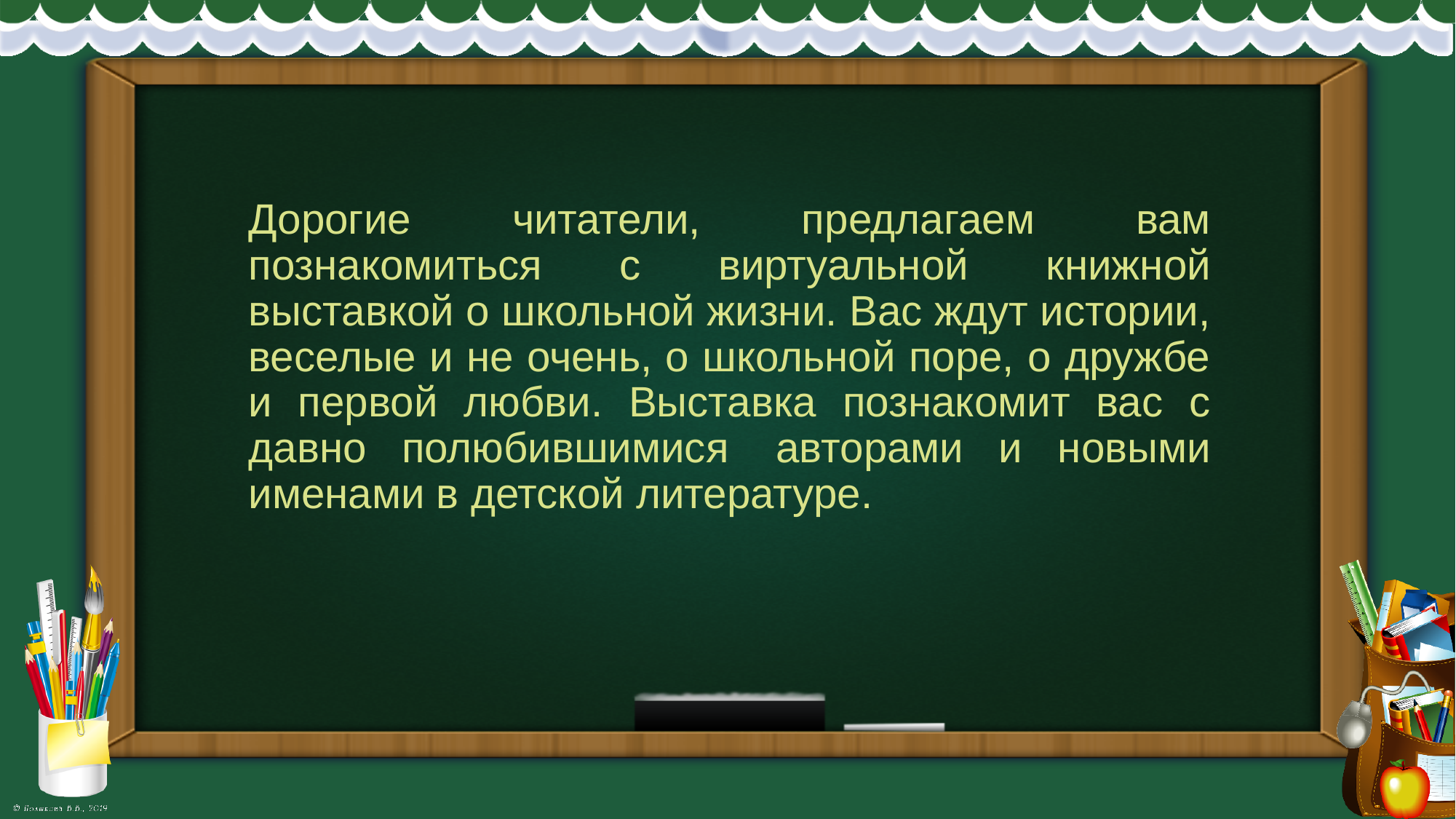

Дорогие читатели, предлагаем вам познакомиться с виртуальной книжной выставкой о школьной жизни. Вас ждут истории, веселые и не очень, о школьной поре, о дружбе и первой любви. Выставка познакомит вас с давно полюбившимися  авторами и новыми именами в детской литературе.